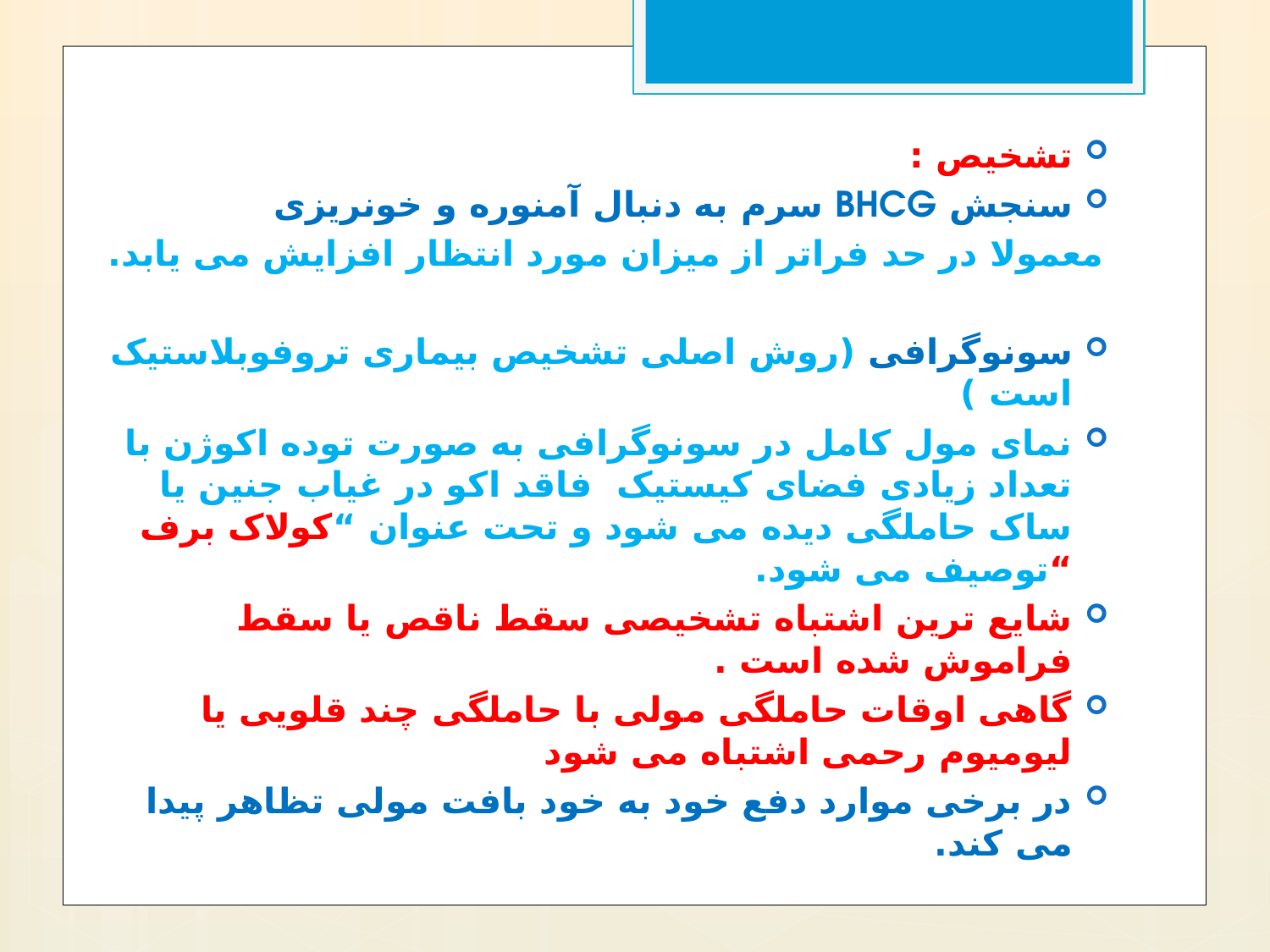

تشخیص :
سنجش BHCG سرم به دنبال آمنوره و خونریزی
معمولا در حد فراتر از میزان مورد انتظار افزایش می یابد.

سونوگرافی (روش اصلی تشخیص بیماری تروفوبلاستیک است )
نمای مول کامل در سونوگرافی به صورت توده اکوژن با تعداد زیادی فضای کیستیک  فاقد اکو در غیاب جنین یا ساک حاملگی دیده می شود و تحت عنوان “کولاک برف “توصیف می شود.
شایع ترین اشتباه تشخیصی سقط ناقص یا سقط فراموش شده است .
گاهی اوقات حاملگی مولی با حاملگی چند قلویی یا لیومیوم رحمی اشتباه می شود
در برخی موارد دفع خود به خود بافت مولی تظاهر پیدا می کند.